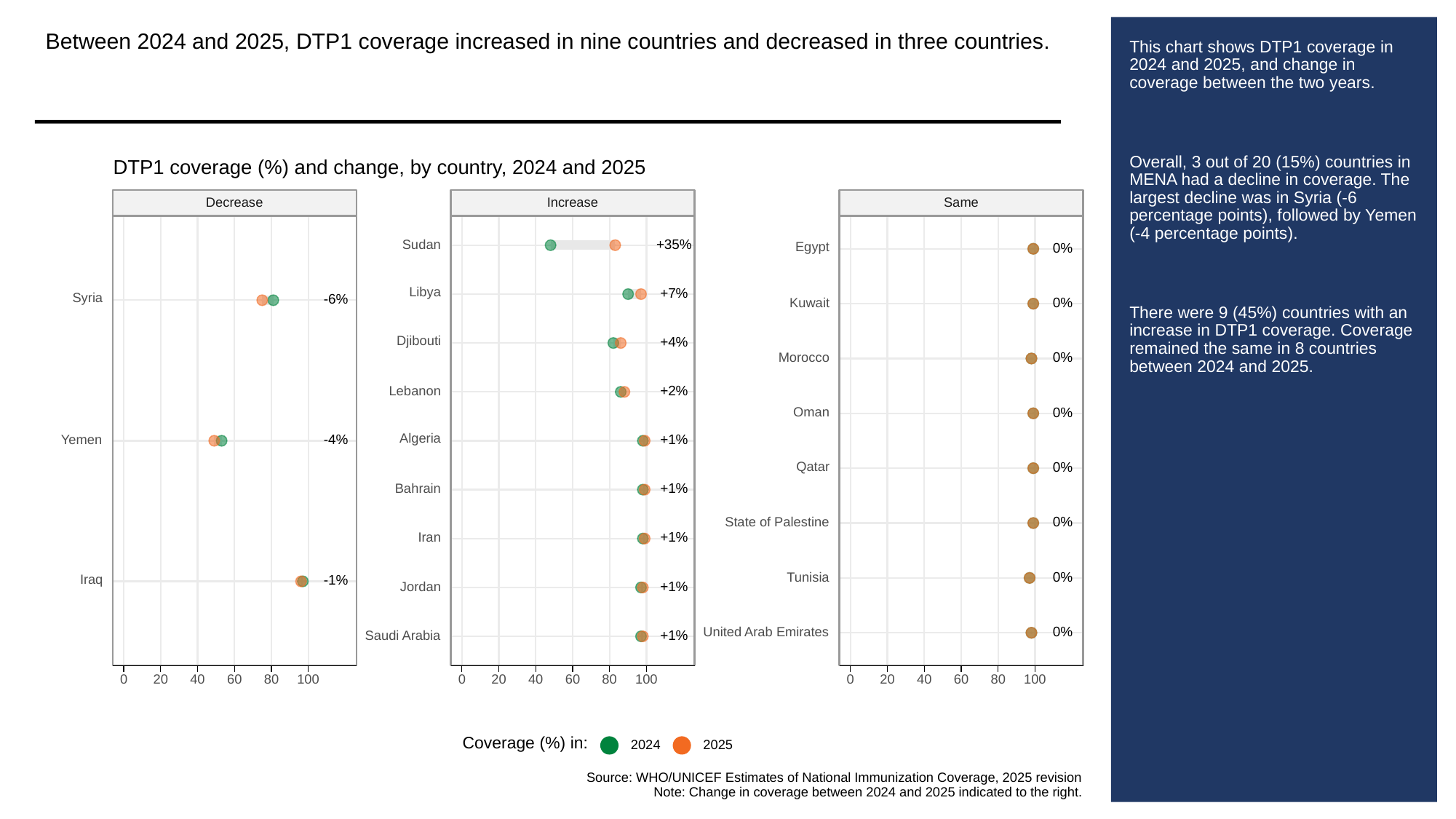

Between 2024 and 2025, DTP1 coverage increased in nine countries and decreased in three countries.
# This chart shows DTP1 coverage in 2024 and 2025, and change in coverage between the two years.

Overall, 3 out of 20 (15%) countries in MENA had a decline in coverage. The largest decline was in Syria (-6 percentage points), followed by Yemen (-4 percentage points).

There were 9 (45%) countries with an increase in DTP1 coverage. Coverage remained the same in 8 countries between 2024 and 2025.

DTP1 coverage (%) and change, by country, 2024 and 2025

Same
Decrease
Increase

+35%

Sudan
Egypt
0%

Libya
+7%

Syria

-6%

0%

Kuwait

Djibouti
+4%

0%

Morocco

+2%

Lebanon

0%

Oman

Algeria
-4%
+1%

Yemen

Qatar
0%

+1%

Bahrain

0%

State of Palestine

+1%

Iran

0%

Tunisia
Iraq
-1%

+1%

Jordan

0%

United Arab Emirates
+1%

Saudi Arabia

0
20
40
60
80
100
0
20
40
60
80
100
0
20
40
60
80
100
Coverage (%) in:

2024
2025
Source: WHO/UNICEF Estimates of National Immunization Coverage, 2025 revision
Note: Change in coverage between 2024 and 2025 indicated to the right.